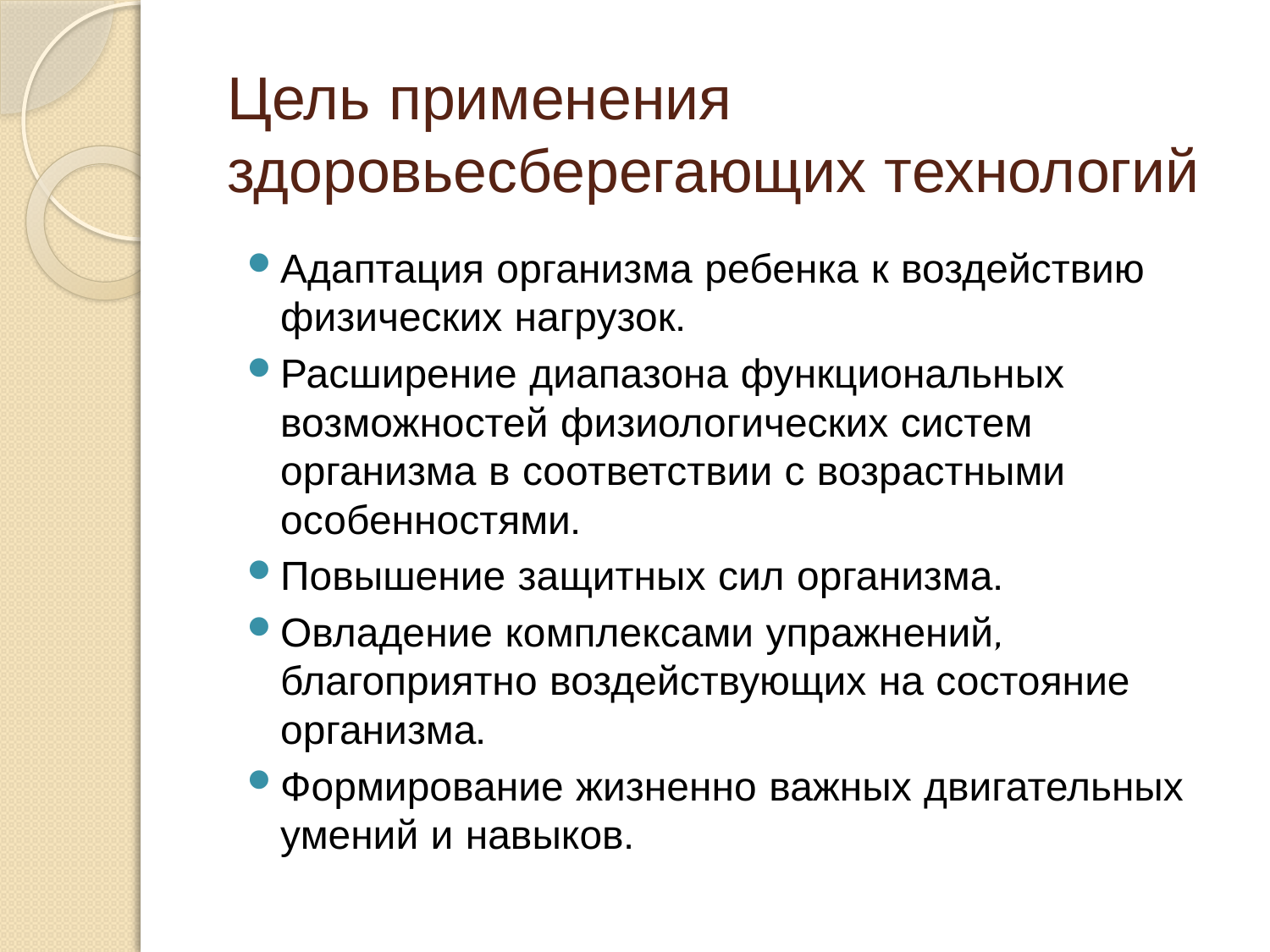

# Цель применения здоровьесберегающих технологий
Адаптация организма ребенка к воздействию физических нагрузок.
Расширение диапазона функциональных возможностей физиологических систем организма в соответствии с возрастными особенностями.
Повышение защитных сил организма.
Овладение комплексами упражнений, благоприятно воздействующих на состояние организма.
Формирование жизненно важных двигательных умений и навыков.